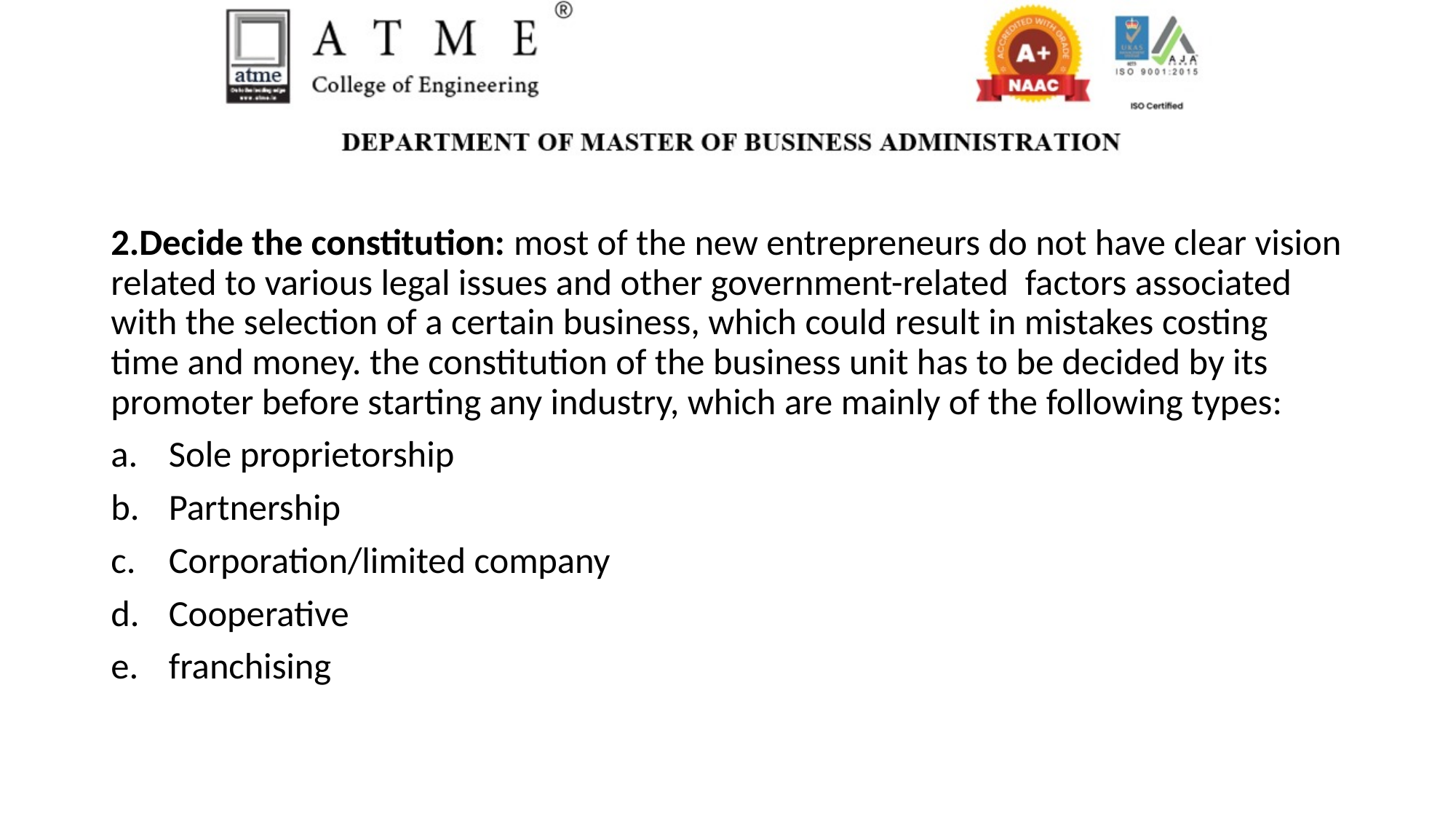

2.Decide the constitution: most of the new entrepreneurs do not have clear vision related to various legal issues and other government-related  factors associated with the selection of a certain business, which could result in mistakes costing time and money. the constitution of the business unit has to be decided by its promoter before starting any industry, which are mainly of the following types:
Sole proprietorship
Partnership
Corporation/limited company
Cooperative
franchising